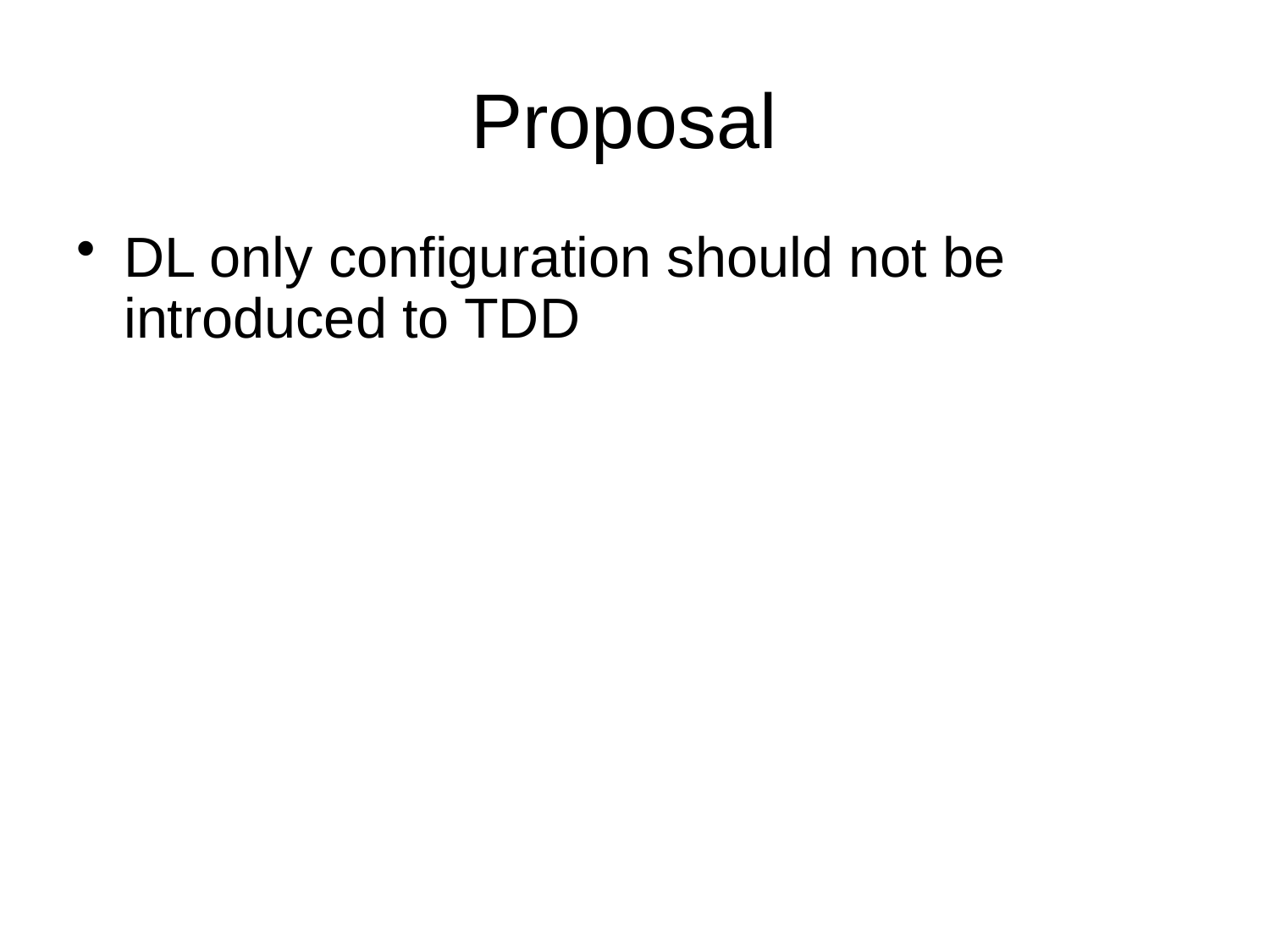

# Proposal
DL only configuration should not be introduced to TDD